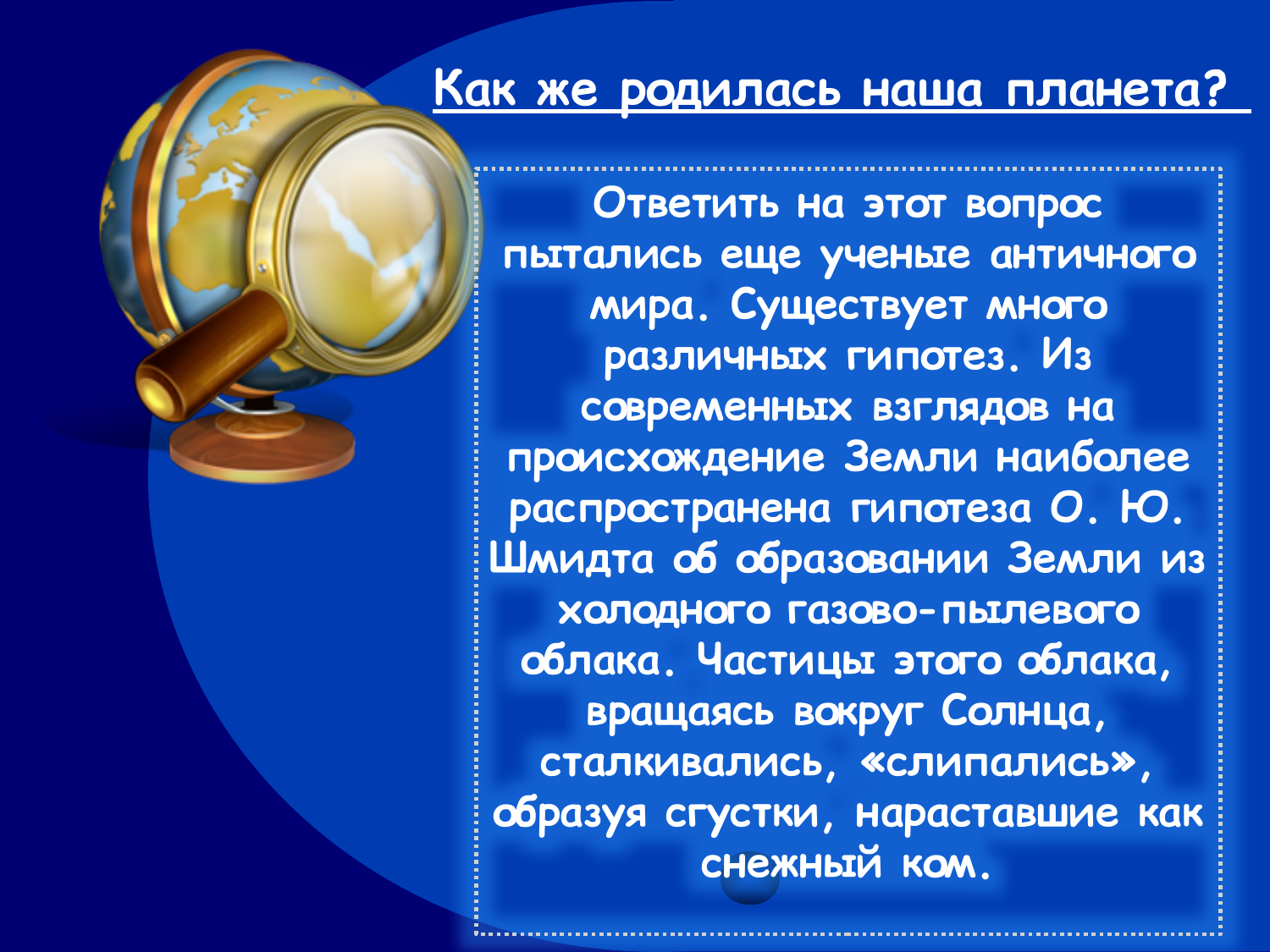

Как же родилась наша планета?
Ответить на этот вопрос пытались еще ученые античного мира. Существует много различных гипотез. Из современных взглядов на происхождение Земли наиболее распространена гипотеза О. Ю. Шмидта об образовании Земли из холодного газово-пылевого облака. Частицы этого облака, вращаясь вокруг Солнца, сталкивались, «слипались», образуя сгустки, нараставшие как снежный ком.